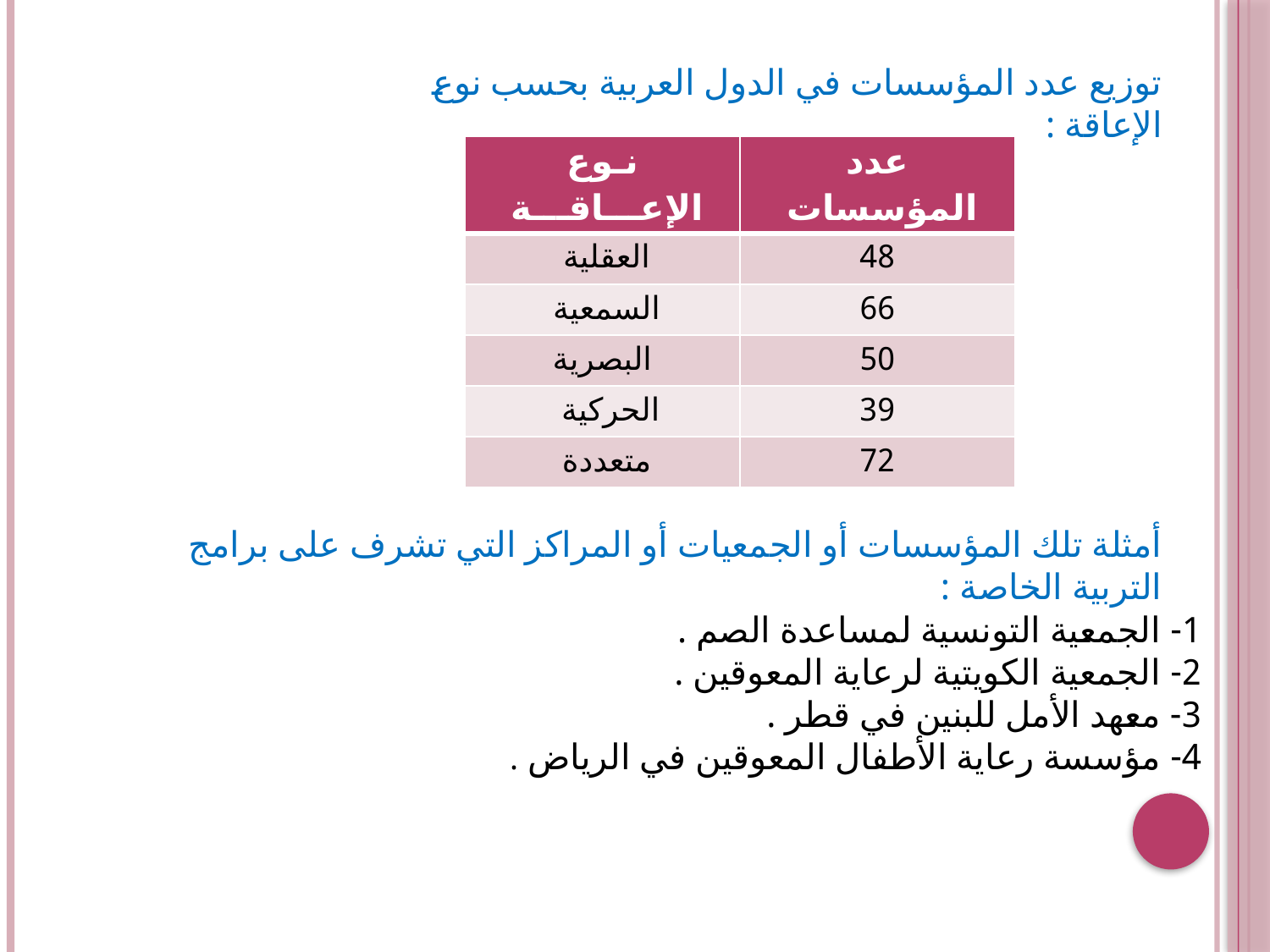

توزيع عدد المؤسسات في الدول العربية بحسب نوع الإعاقة :
| نـوع الإعـــاقـــة | عدد المؤسسات |
| --- | --- |
| العقلية | 48 |
| السمعية | 66 |
| البصرية | 50 |
| الحركية | 39 |
| متعددة | 72 |
أمثلة تلك المؤسسات أو الجمعيات أو المراكز التي تشرف على برامج التربية الخاصة :
1- الجمعية التونسية لمساعدة الصم .
2- الجمعية الكويتية لرعاية المعوقين .
3- معهد الأمل للبنين في قطر .
4- مؤسسة رعاية الأطفال المعوقين في الرياض .